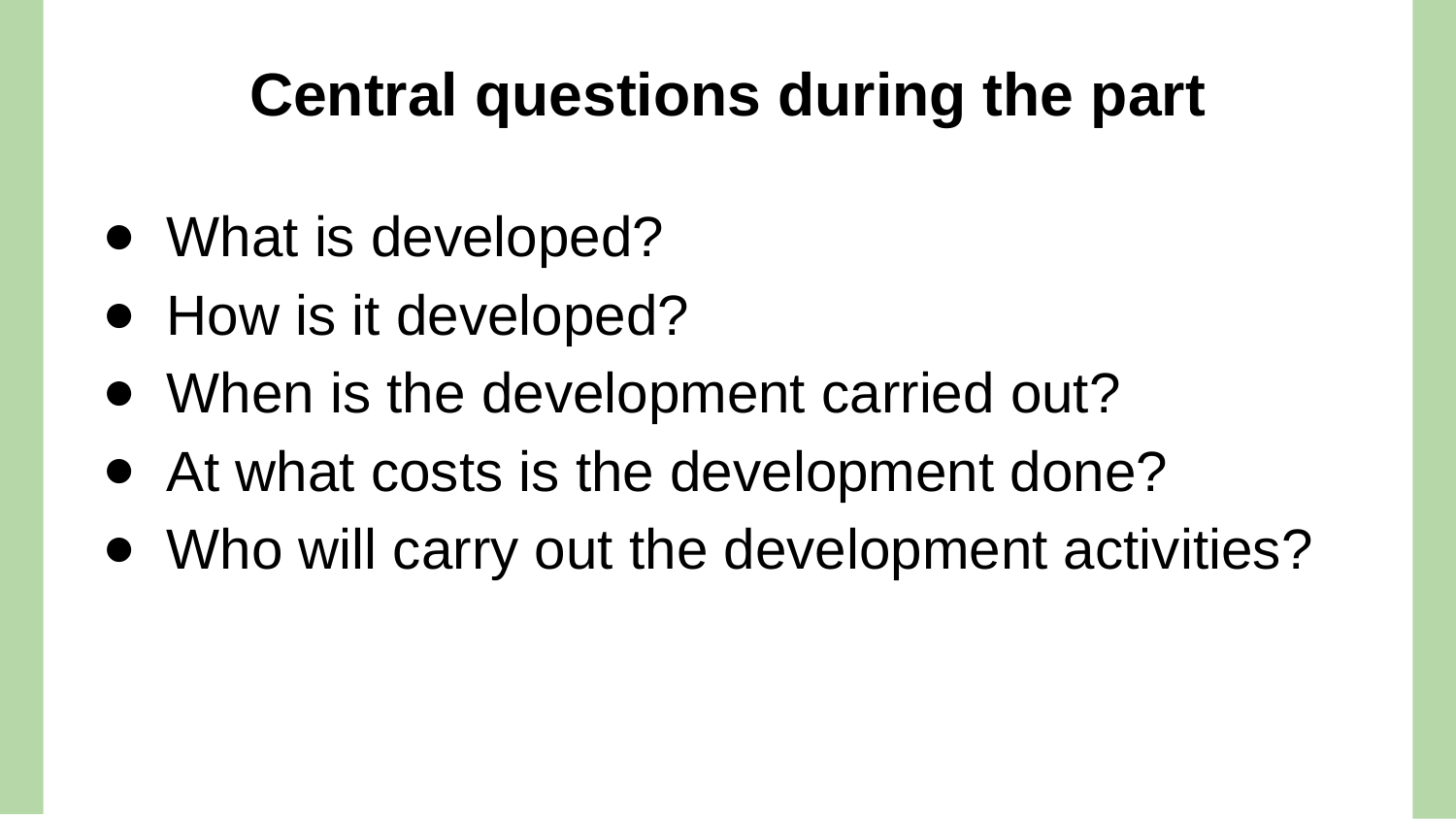

# Central questions during the part

What is developed?
How is it developed?
When is the development carried out?
At what costs is the development done?
Who will carry out the development activities?